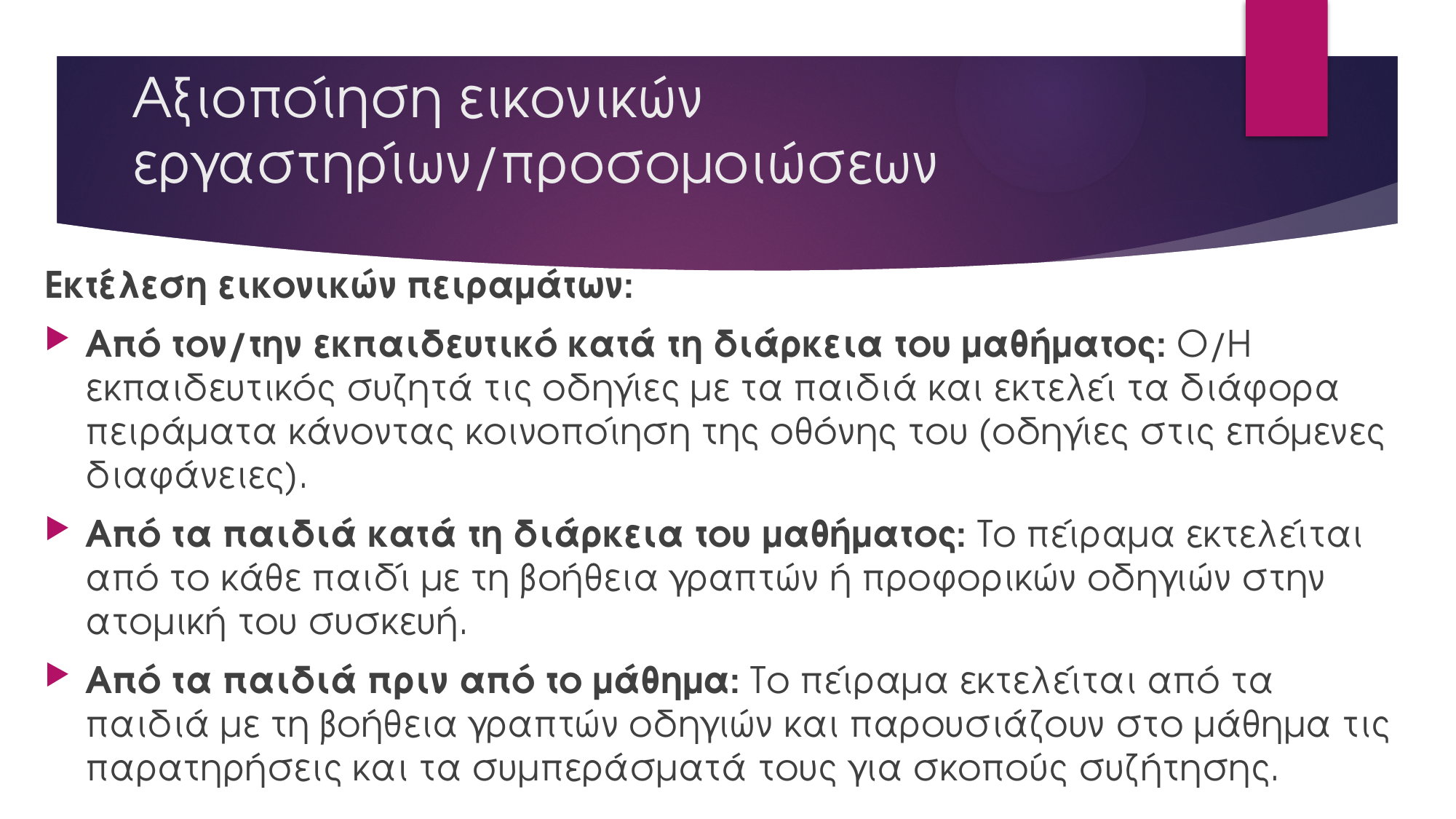

# Αξιοποίηση εικονικών εργαστηρίων/προσομοιώσεων
Εκτέλεση εικονικών πειραμάτων:
Από τον/την εκπαιδευτικό κατά τη διάρκεια του μαθήματος: Ο/Η εκπαιδευτικός συζητά τις οδηγίες με τα παιδιά και εκτελεί τα διάφορα πειράματα κάνοντας κοινοποίηση της οθόνης του (οδηγίες στις επόμενες διαφάνειες).
Από τα παιδιά κατά τη διάρκεια του μαθήματος: Το πείραμα εκτελείται από το κάθε παιδί με τη βοήθεια γραπτών ή προφορικών οδηγιών στην ατομική του συσκευή.
Από τα παιδιά πριν από το μάθημα: Το πείραμα εκτελείται από τα παιδιά με τη βοήθεια γραπτών οδηγιών και παρουσιάζουν στο μάθημα τις παρατηρήσεις και τα συμπεράσματά τους για σκοπούς συζήτησης.